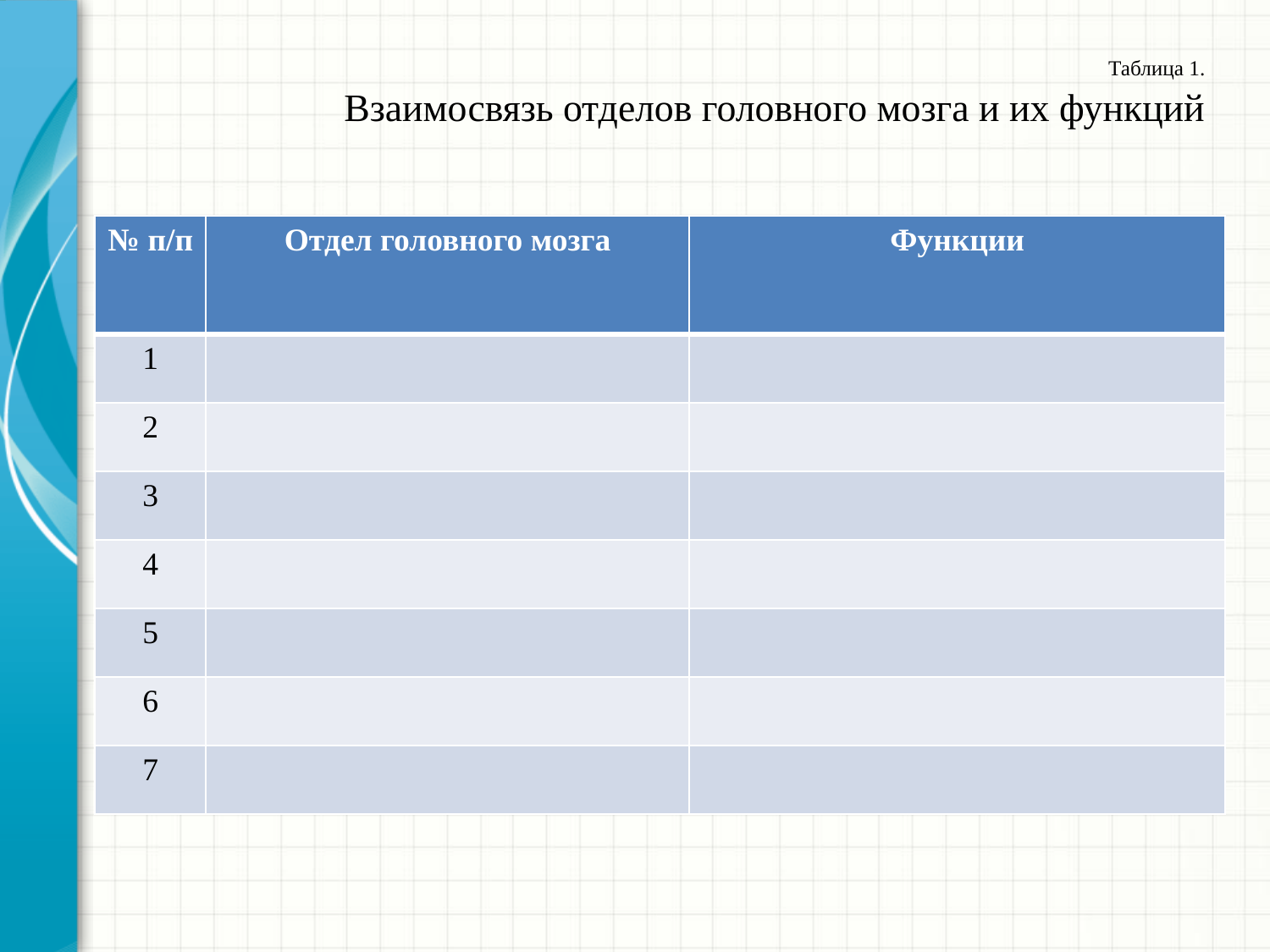

# Таблица 1. Взаимосвязь отделов головного мозга и их функций
| № п/п | Отдел головного мозга | Функции |
| --- | --- | --- |
| 1 |  |  |
| 2 |  |  |
| 3 |  |  |
| 4 |  |  |
| 5 |  |  |
| 6 |  |  |
| 7 |  |  |